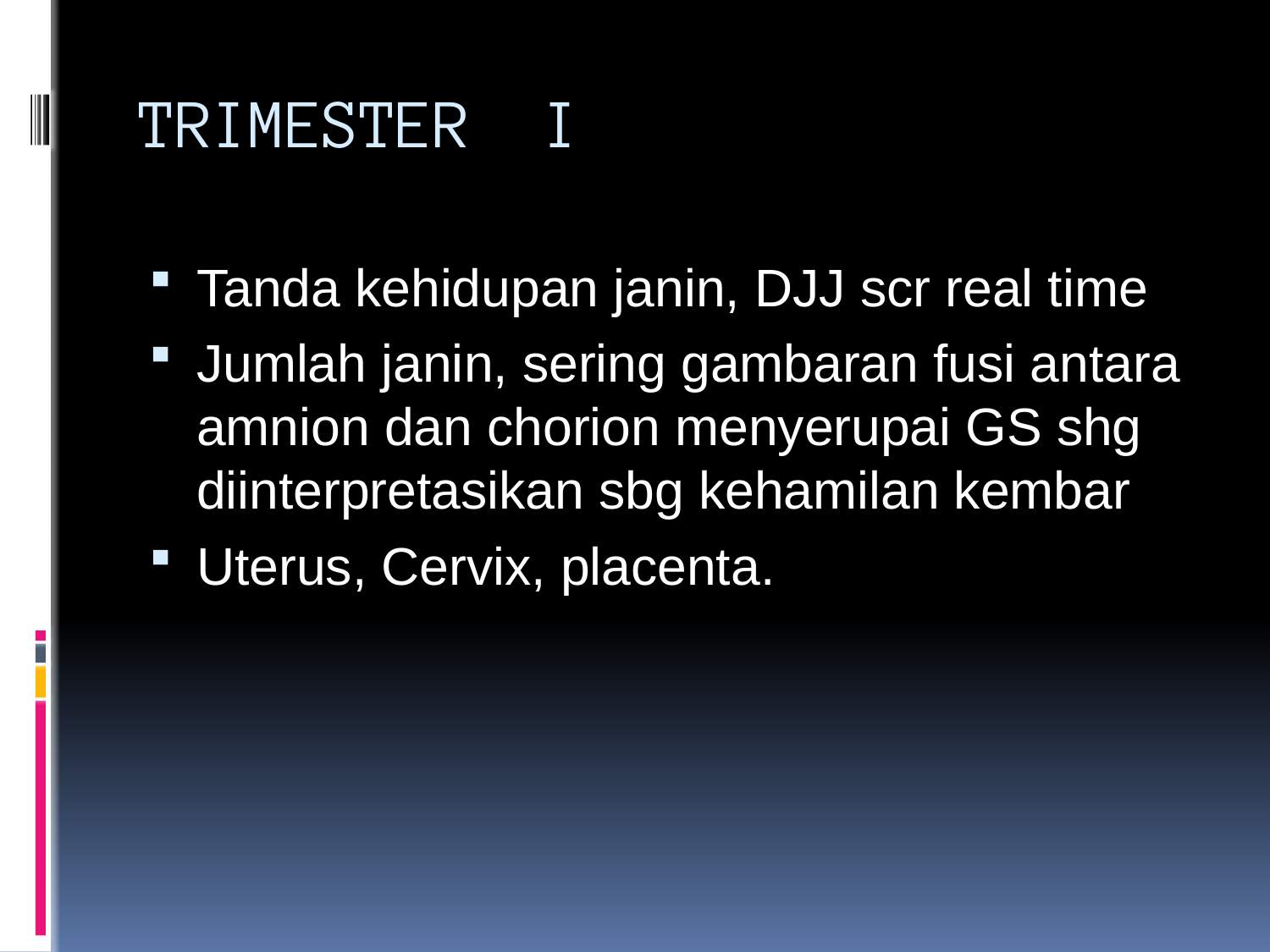

# TRIMESTER  I
Tanda kehidupan janin, DJJ scr real time
Jumlah janin, sering gambaran fusi antara amnion dan chorion menyerupai GS shg diinterpretasikan sbg kehamilan kembar
Uterus, Cervix, placenta.